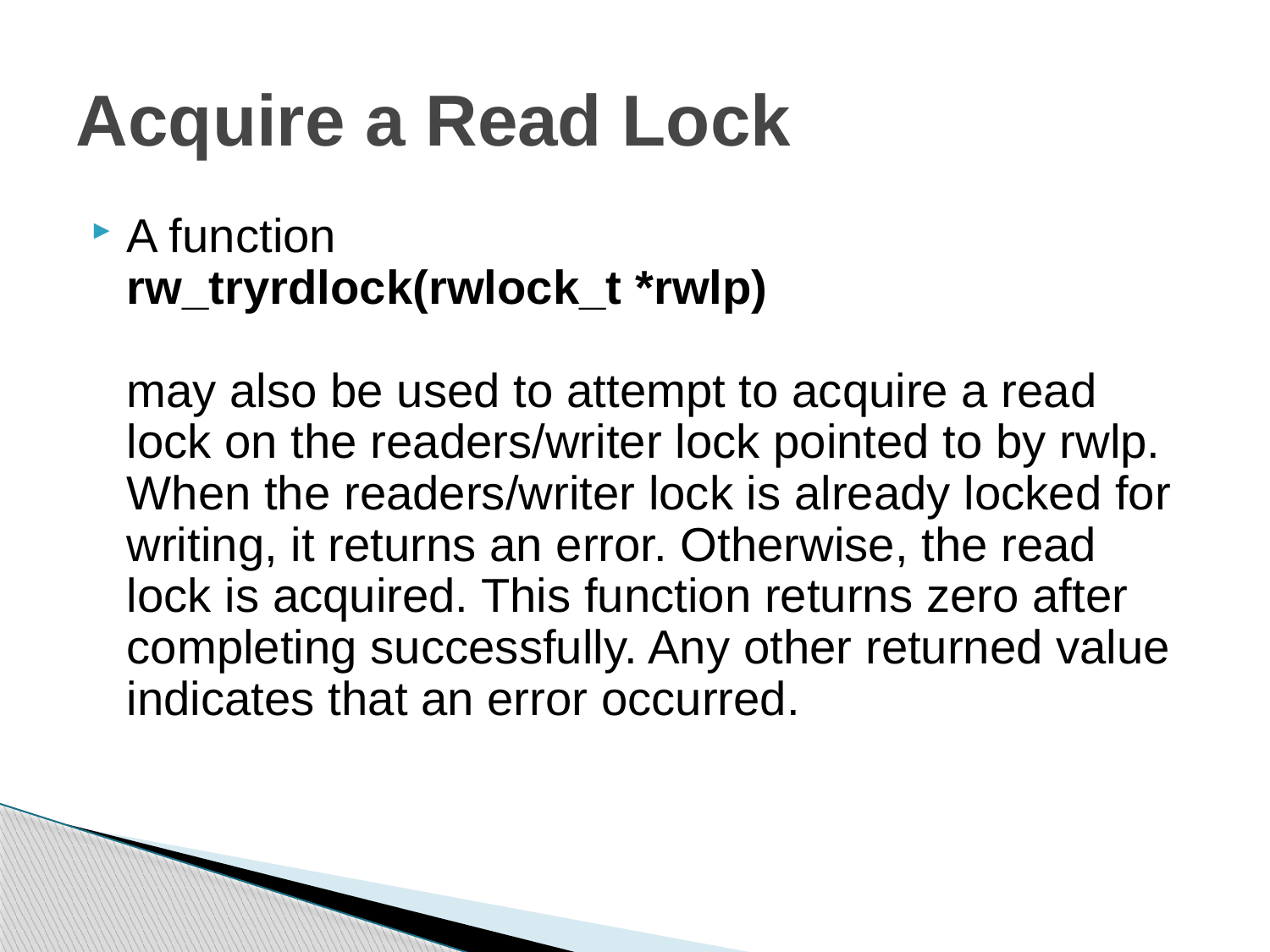

# Acquire a Read Lock
A function
rw_tryrdlock(rwlock_t *rwlp) 
may also be used to attempt to acquire a read lock on the readers/writer lock pointed to by rwlp. When the readers/writer lock is already locked for writing, it returns an error. Otherwise, the read lock is acquired. This function returns zero after completing successfully. Any other returned value indicates that an error occurred.